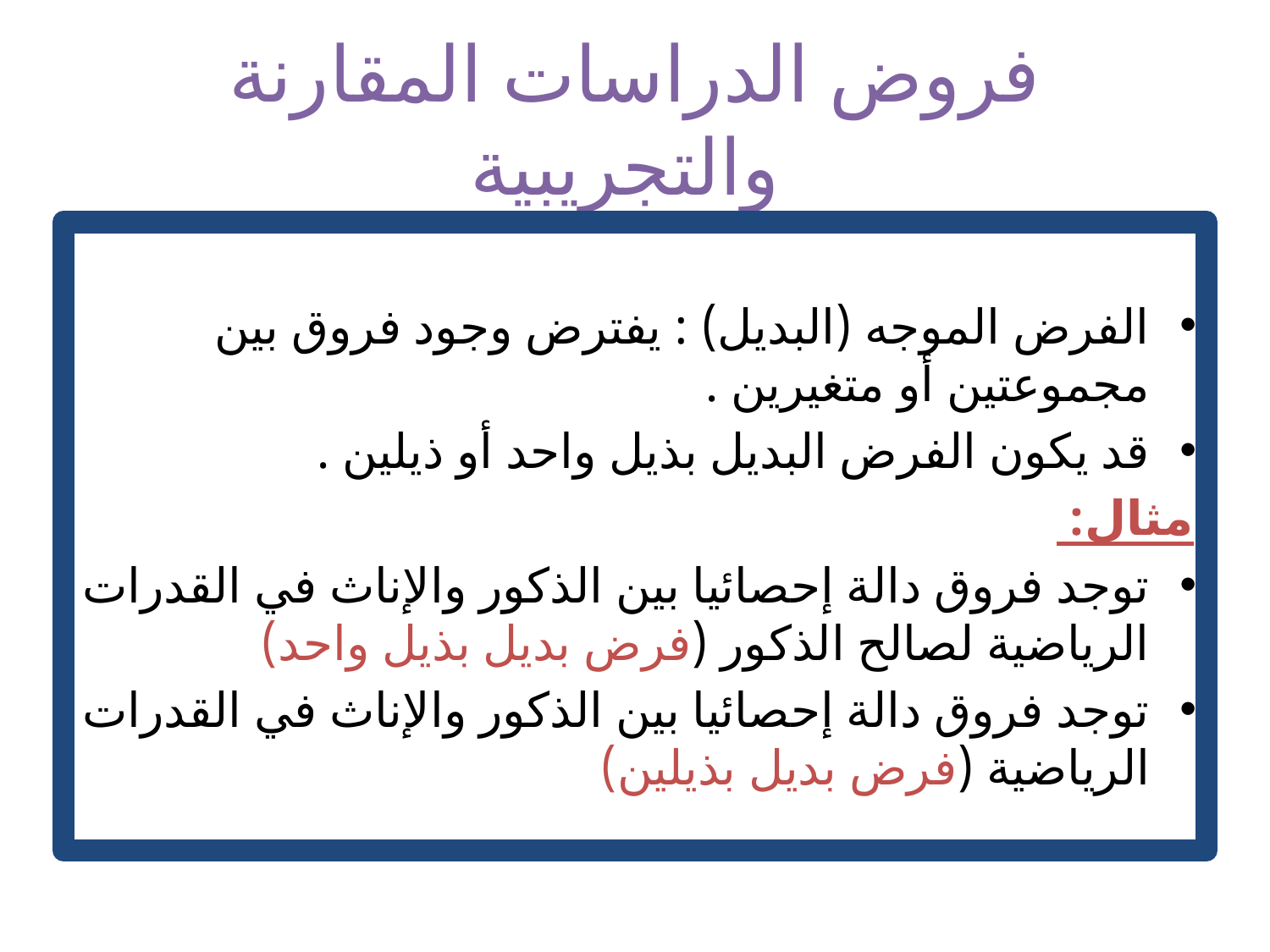

# فروض الدراسات المقارنة والتجريبية

الفرض الموجه (البديل) : يفترض وجود فروق بين مجموعتين أو متغيرين .
قد يكون الفرض البديل بذيل واحد أو ذيلين .
مثال:
توجد فروق دالة إحصائيا بين الذكور والإناث في القدرات الرياضية لصالح الذكور 	(فرض بديل بذيل واحد)
توجد فروق دالة إحصائيا بين الذكور والإناث في القدرات الرياضية 	(فرض بديل بذيلين)